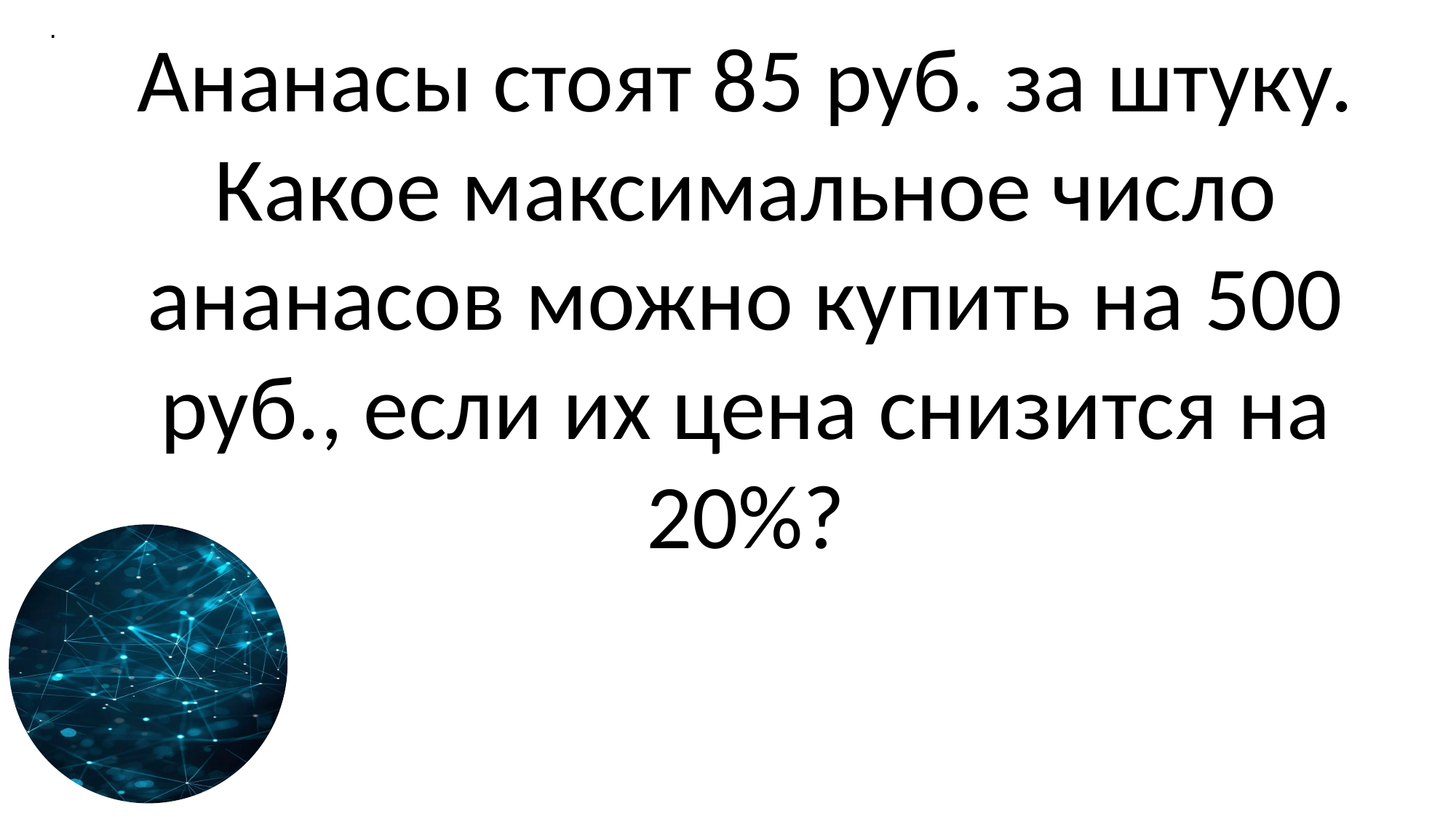

#
.
Ананасы стоят 85 руб. за штуку. Какое максимальное число ананасов можно купить на 500 руб., если их цена снизится на 20%?